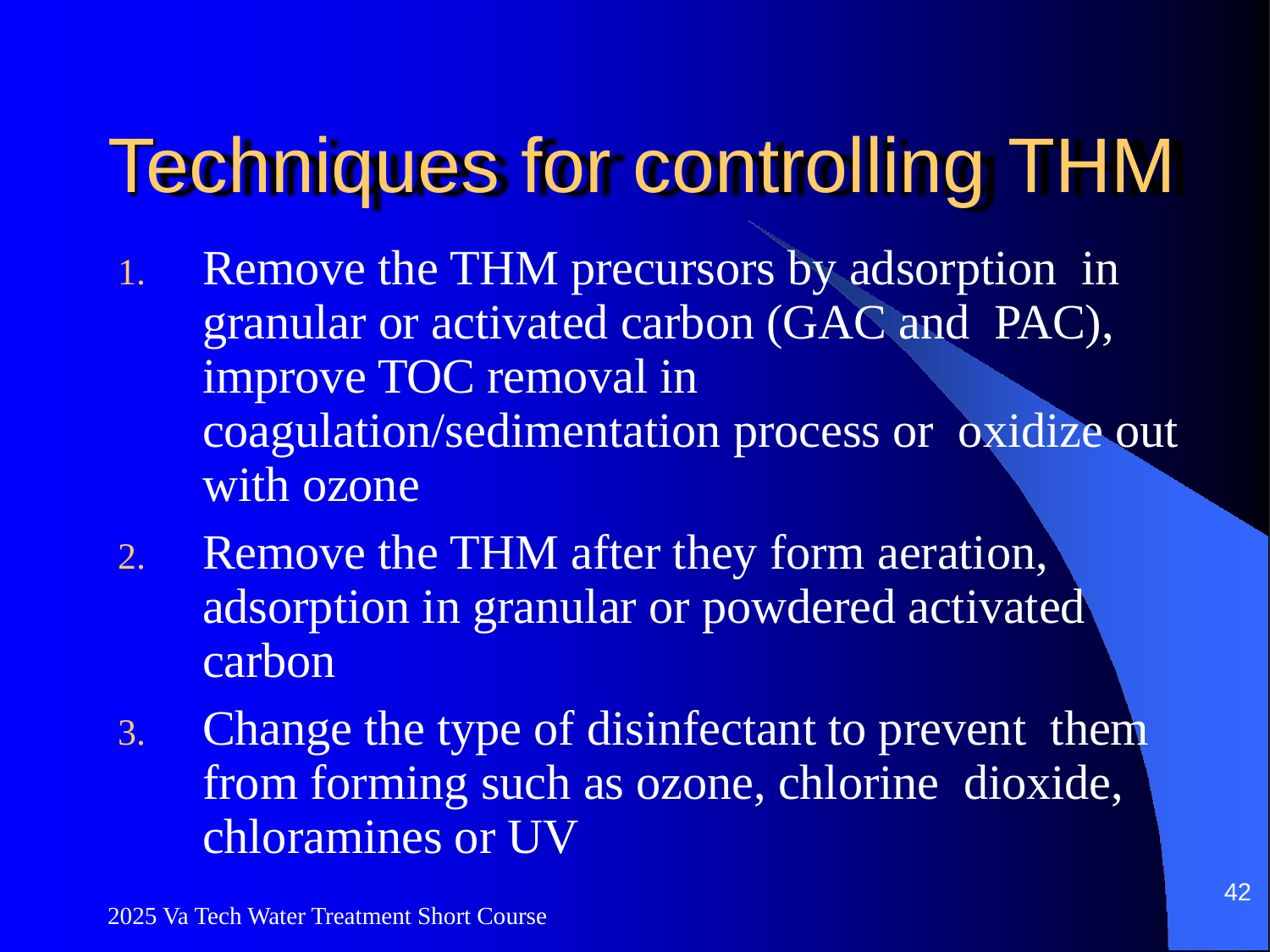

# Techniques for controlling THM
Remove the THM precursors by adsorption  in granular or activated carbon (GAC and  PAC), improve TOC removal in  coagulation/sedimentation process or  oxidize out with ozone
Remove the THM after they form aeration,  adsorption in granular or powdered activated  carbon
Change the type of disinfectant to prevent  them from forming such as ozone, chlorine  dioxide, chloramines or UV
42
2025 Va Tech Water Treatment Short Course